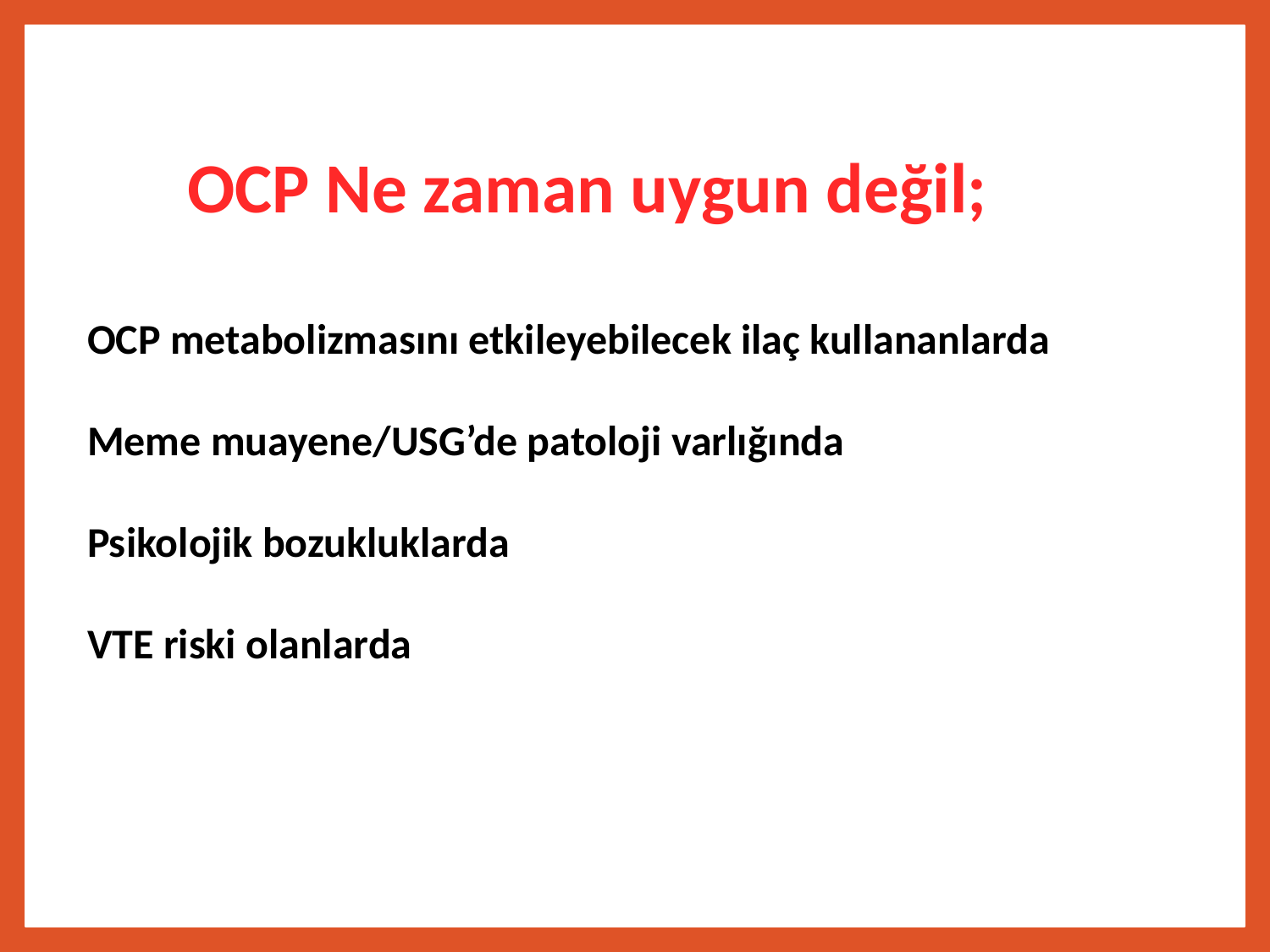

OCP Ne zaman uygun değil;
OCP metabolizmasını etkileyebilecek ilaç kullananlarda

Meme muayene/USG’de patoloji varlığında

Psikolojik bozukluklarda

VTE riski olanlarda